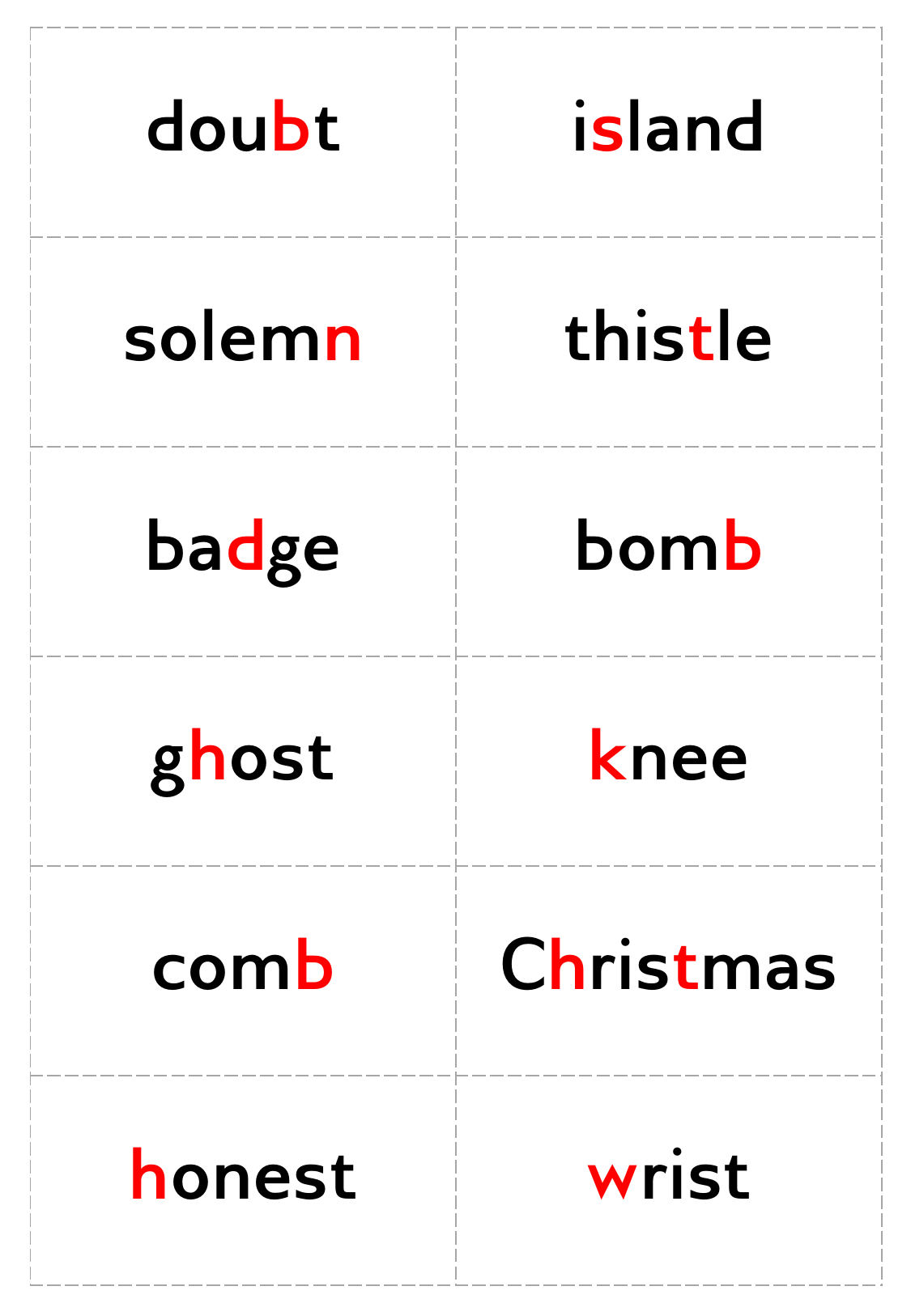

| doubt | island |
| --- | --- |
| solemn | thistle |
| badge | bomb |
| ghost | knee |
| comb | Christmas |
| honest | wrist |